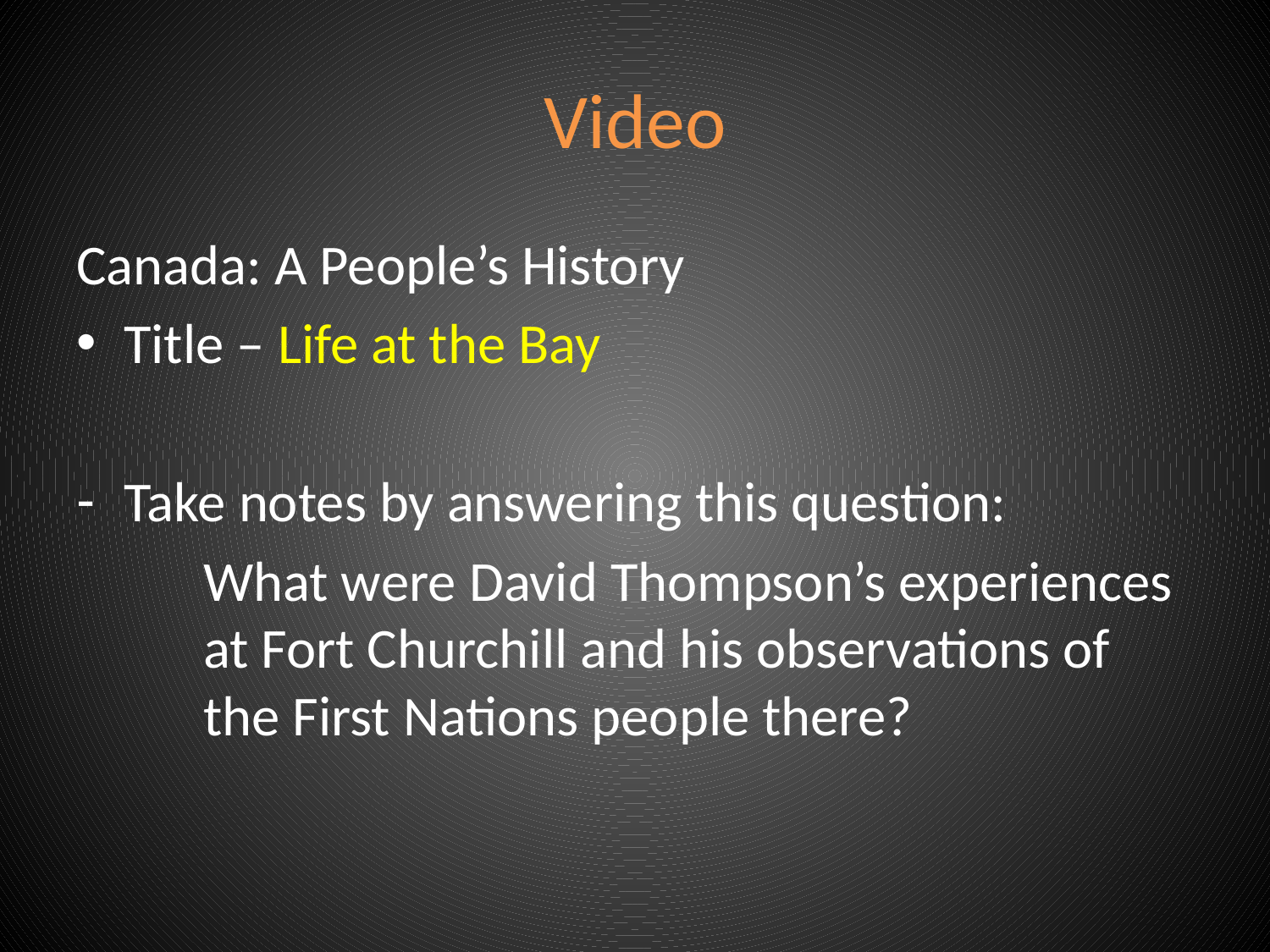

# Video
Canada: A People’s History
Title – Life at the Bay

Take notes by answering this question:
	What were David Thompson’s experiences 	at Fort Churchill and his observations of 	the First Nations people there?